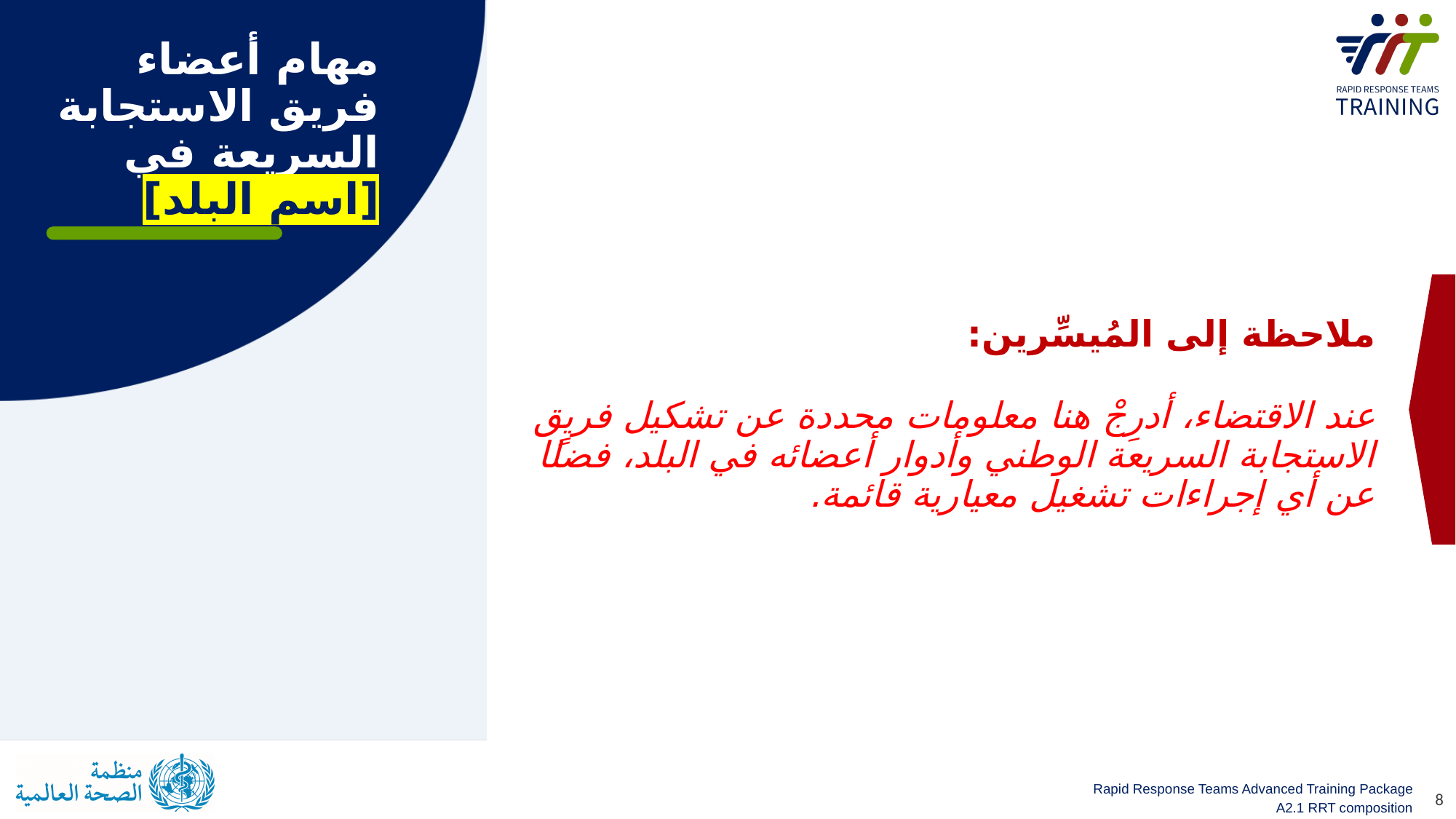

# مهام أعضاء فريق الاستجابة السريعة في [اسم البلد]

ملاحظة إلى المُيسِّرين:

عند الاقتضاء، أدرِجْ هنا معلومات محددة عن تشكيل فريق الاستجابة السريعة الوطني وأدوار أعضائه في البلد، فضلًا عن أي إجراءات تشغيل معيارية قائمة.
8